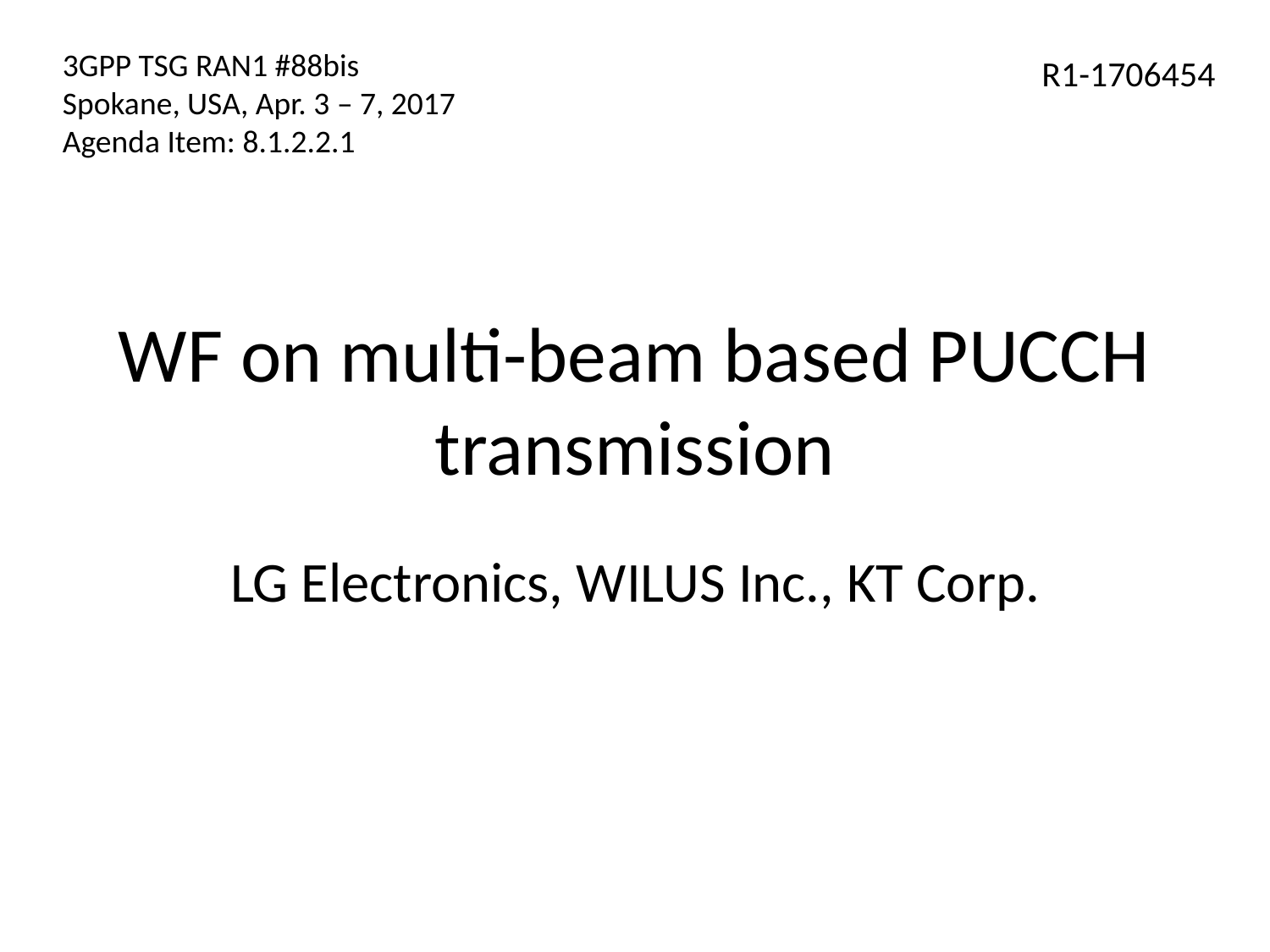

3GPP TSG RAN1 #88bis
Spokane, USA, Apr. 3 – 7, 2017
Agenda Item: 8.1.2.2.1
R1-1706454
# WF on multi-beam based PUCCH transmission
LG Electronics, WILUS Inc., KT Corp.